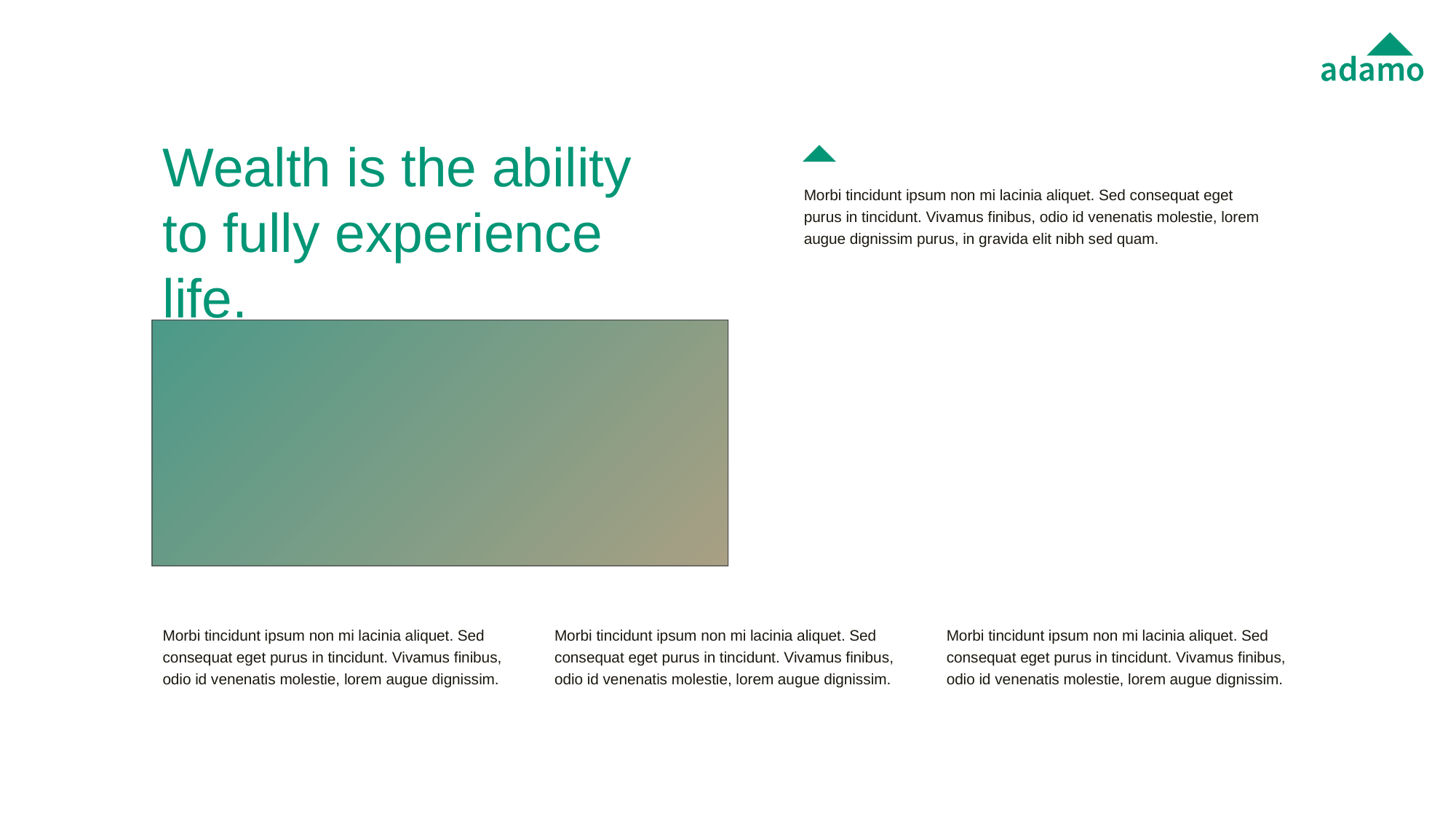

# Wealth is the ability to fully experience life.

Morbi tincidunt ipsum non mi lacinia aliquet. Sed consequat eget purus in tincidunt. Vivamus finibus, odio id venenatis molestie, lorem augue dignissim purus, in gravida elit nibh sed quam.

Morbi tincidunt ipsum non mi lacinia aliquet. Sed consequat eget purus in tincidunt. Vivamus finibus, odio id venenatis molestie, lorem augue dignissim.
Morbi tincidunt ipsum non mi lacinia aliquet. Sed consequat eget purus in tincidunt. Vivamus finibus, odio id venenatis molestie, lorem augue dignissim.
Morbi tincidunt ipsum non mi lacinia aliquet. Sed consequat eget purus in tincidunt. Vivamus finibus, odio id venenatis molestie, lorem augue dignissim.